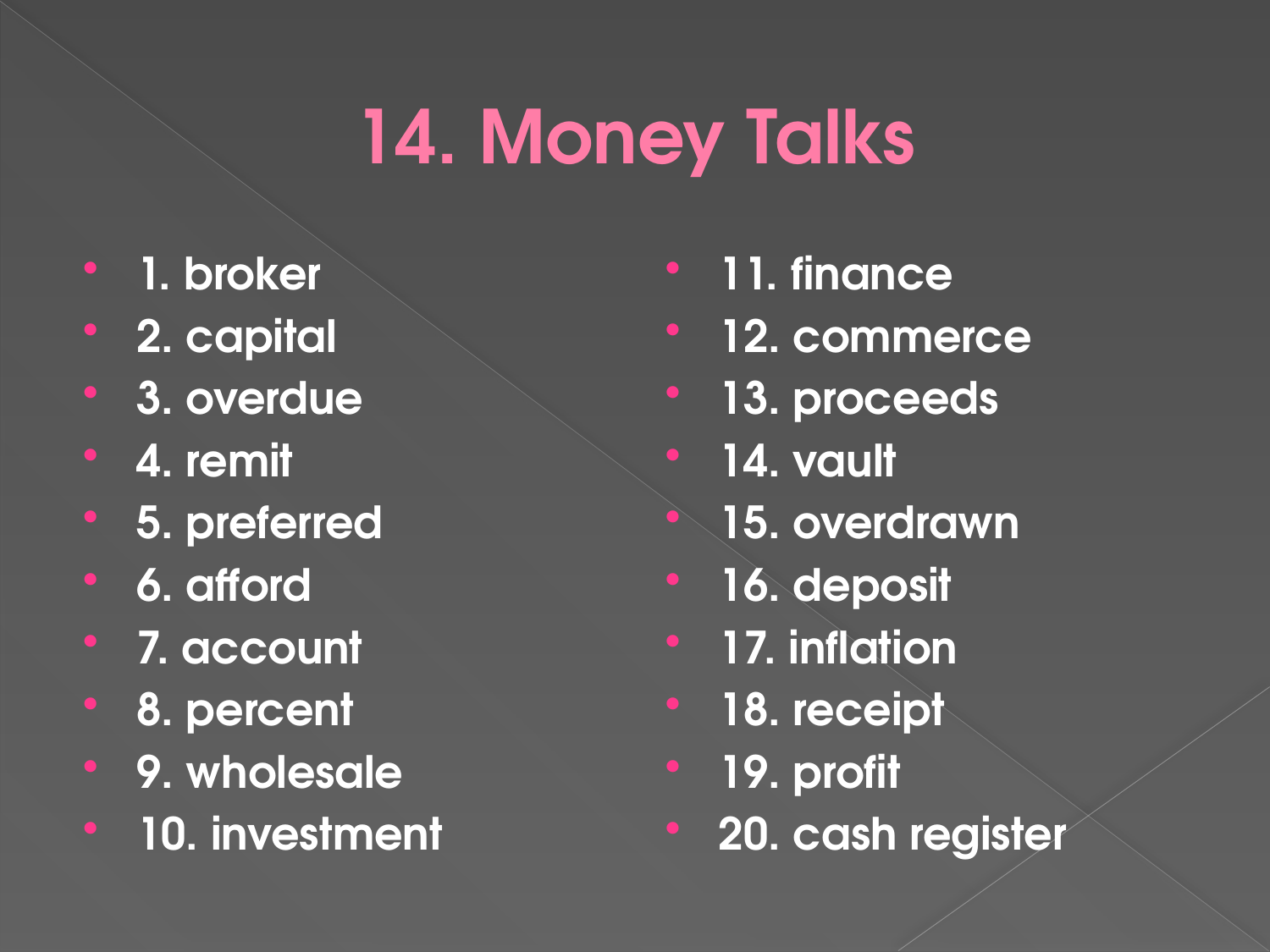

# 14. Money Talks
1. broker
2. capital
3. overdue
4. remit
5. preferred
6. afford
7. account
8. percent
9. wholesale
10. investment

11. finance
12. commerce
13. proceeds
14. vault
15. overdrawn
16. deposit
17. inflation
18. receipt
19. profit
20. cash register